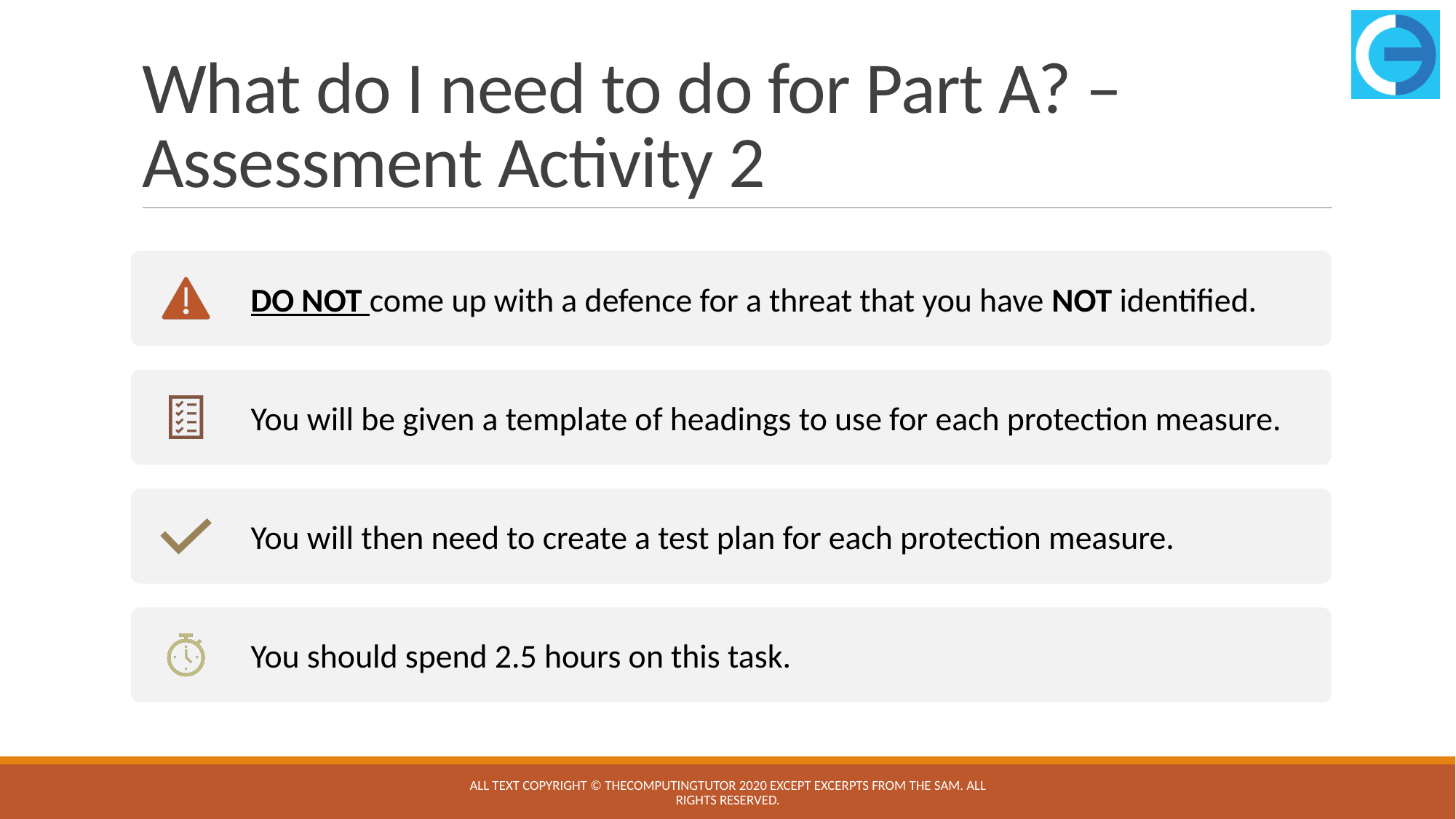

# What do I need to do for Part A? – Assessment Activity 2
DO NOT come up with a defence for a threat that you have NOT identified.
You will be given a template of headings to use for each protection measure.
You will then need to create a test plan for each protection measure.
You should spend 2.5 hours on this task.
All text copyright © TheComputingTutor 2020 except excerpts from the SAM. All rights Reserved.